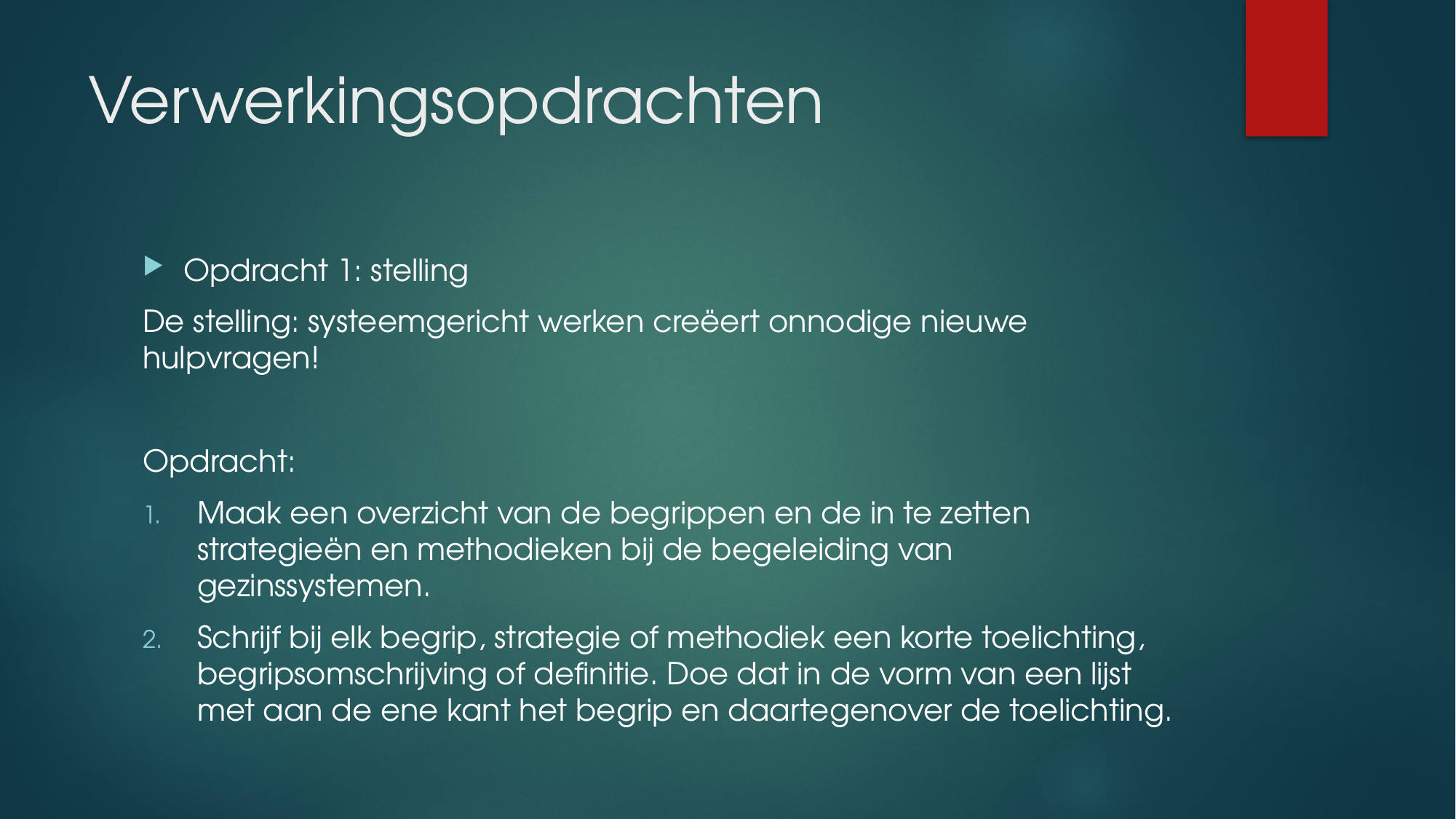

# Verwerkingsopdrachten
Opdracht 1: stelling
De stelling: systeemgericht werken creëert onnodige nieuwe hulpvragen!

Opdracht:
Maak een overzicht van de begrippen en de in te zetten strategieën en methodieken bij de begeleiding van gezinssystemen.
Schrijf bij elk begrip, strategie of methodiek een korte toelichting, begripsomschrijving of definitie. Doe dat in de vorm van een lijst met aan de ene kant het begrip en daartegenover de toelichting.